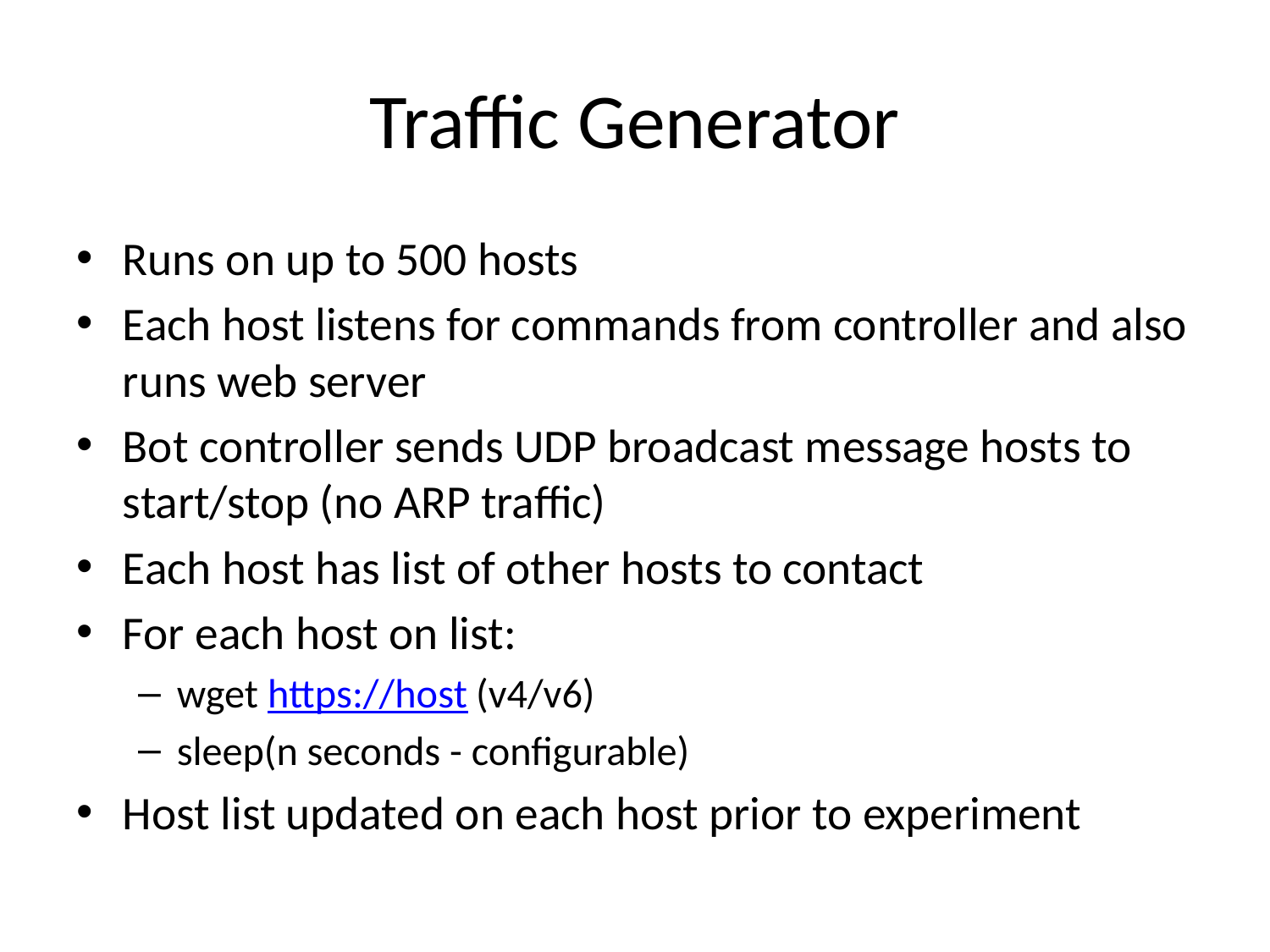

# Traffic Generator
Runs on up to 500 hosts
Each host listens for commands from controller and also runs web server
Bot controller sends UDP broadcast message hosts to start/stop (no ARP traffic)
Each host has list of other hosts to contact
For each host on list:
wget https://host (v4/v6)
sleep(n seconds - configurable)
Host list updated on each host prior to experiment